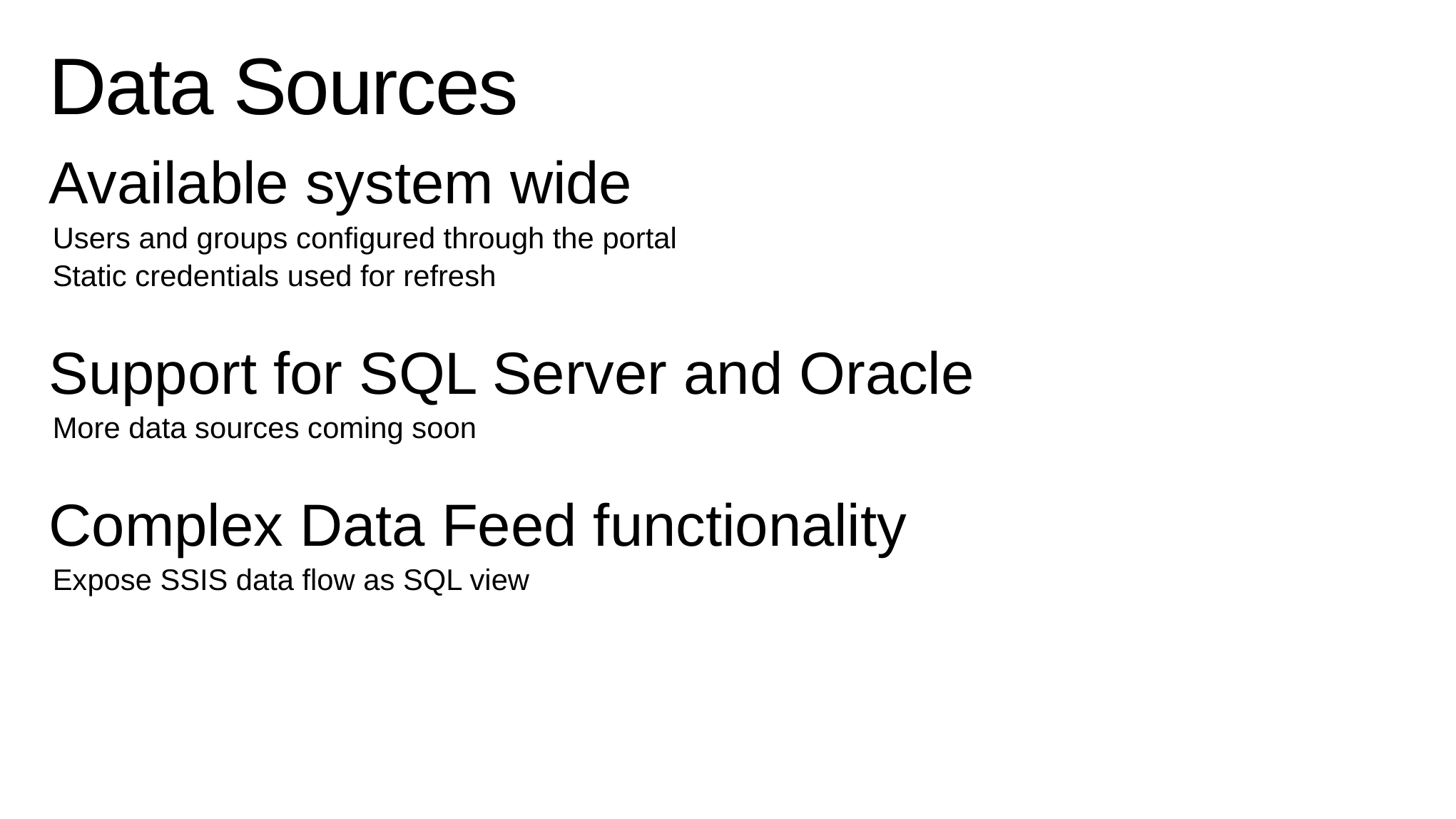

# Data Sources
Available system wide
Users and groups configured through the portal
Static credentials used for refresh

Support for SQL Server and Oracle
More data sources coming soon

Complex Data Feed functionality
Expose SSIS data flow as SQL view